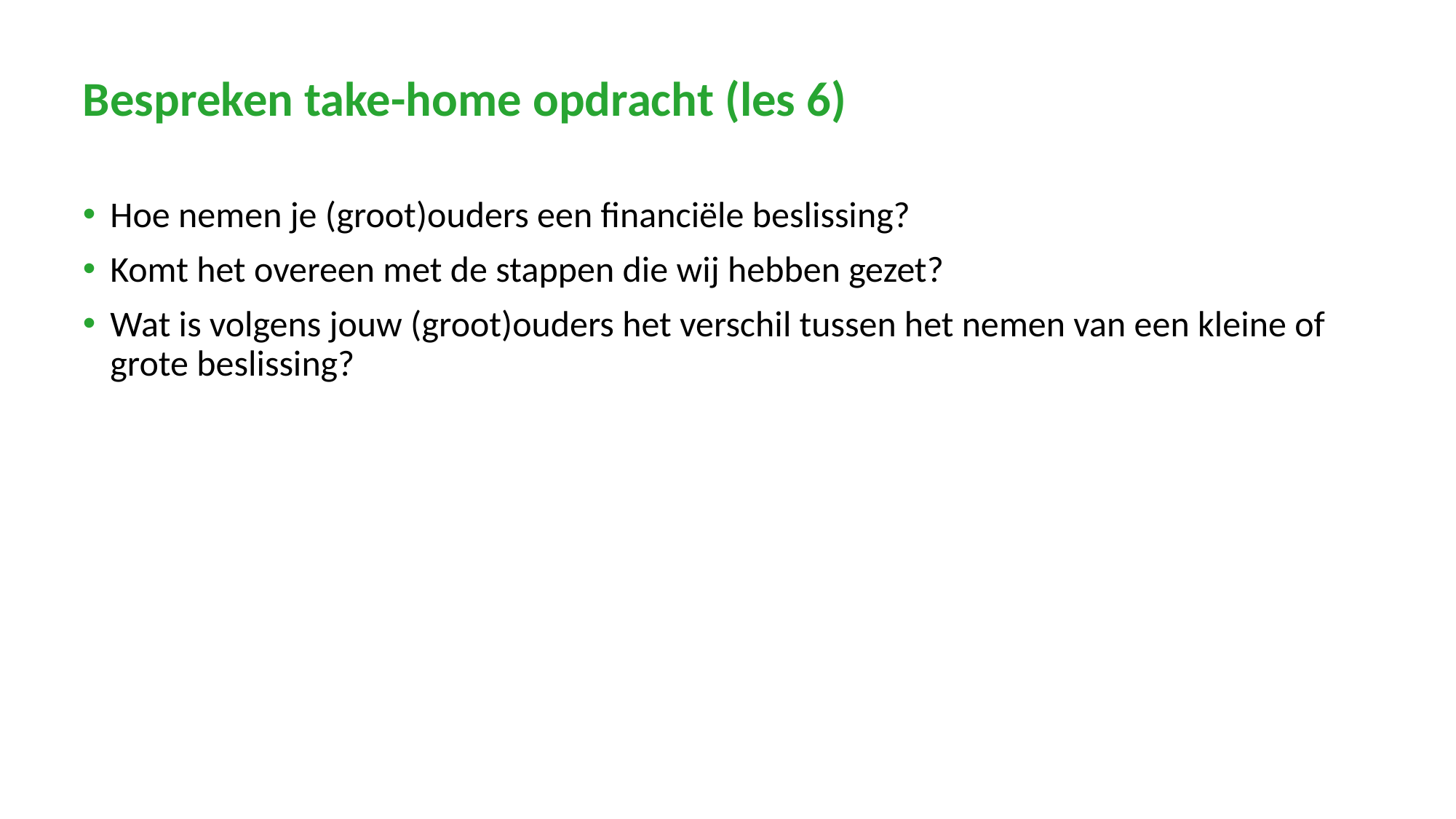

#
Bespreken take-home opdracht (les 6)

Hoe nemen je (groot)ouders een financiële beslissing?
Komt het overeen met de stappen die wij hebben gezet?
Wat is volgens jouw (groot)ouders het verschil tussen het nemen van een kleine of grote beslissing?